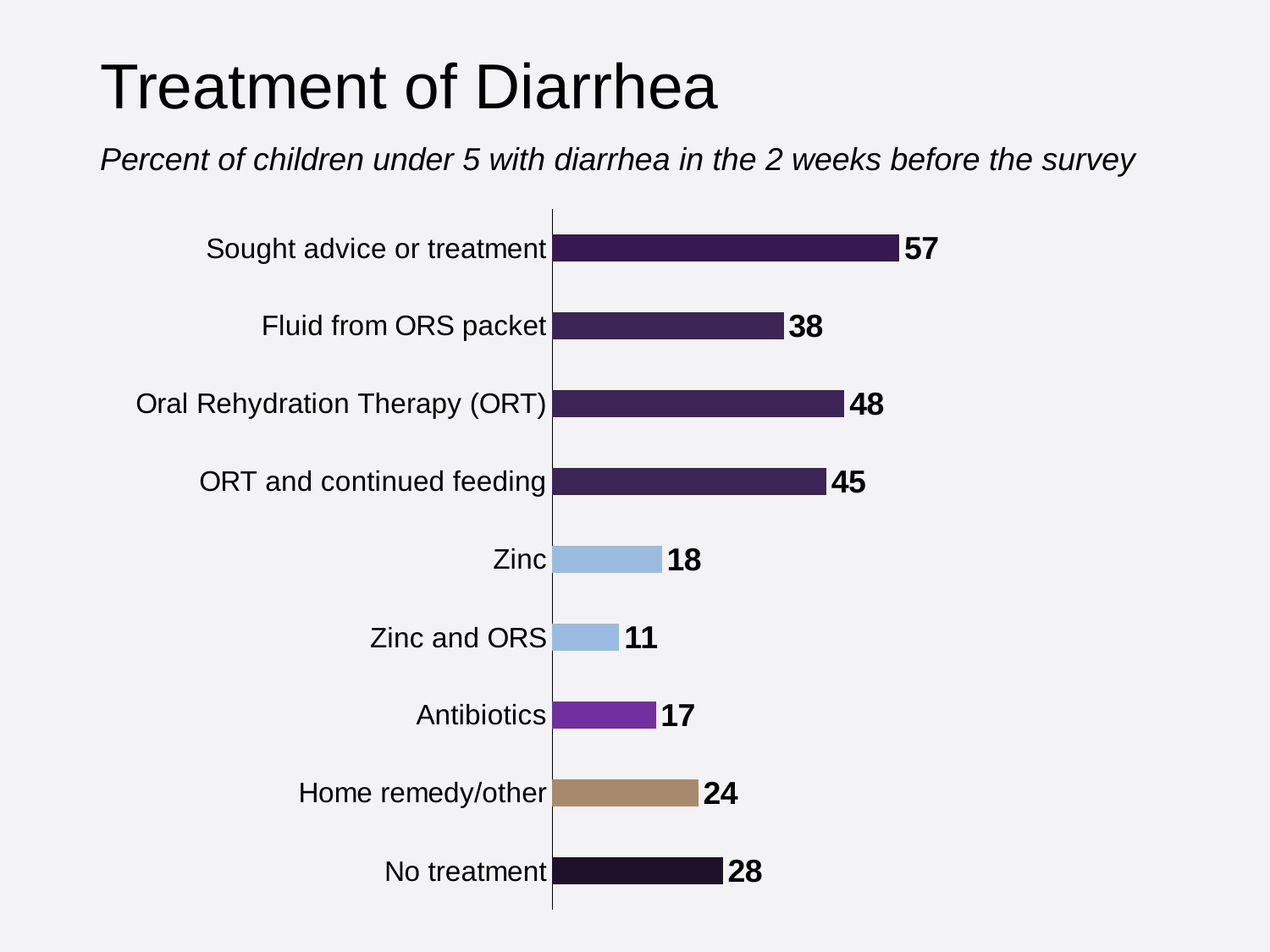

# Treatment of Diarrhea
Percent of children under 5 with diarrhea in the 2 weeks before the survey

### Chart

| Category | Column3 |
|---|---|
| No treatment | 28.0 |
| Home remedy/other | 24.0 |
| Antibiotics | 17.0 |
| Zinc and ORS | 11.0 |
| Zinc | 18.0 |
| ORT and continued feeding | 45.0 |
| Oral Rehydration Therapy (ORT) | 48.0 |
| Fluid from ORS packet | 38.0 |
| Sought advice or treatment | 57.0 |